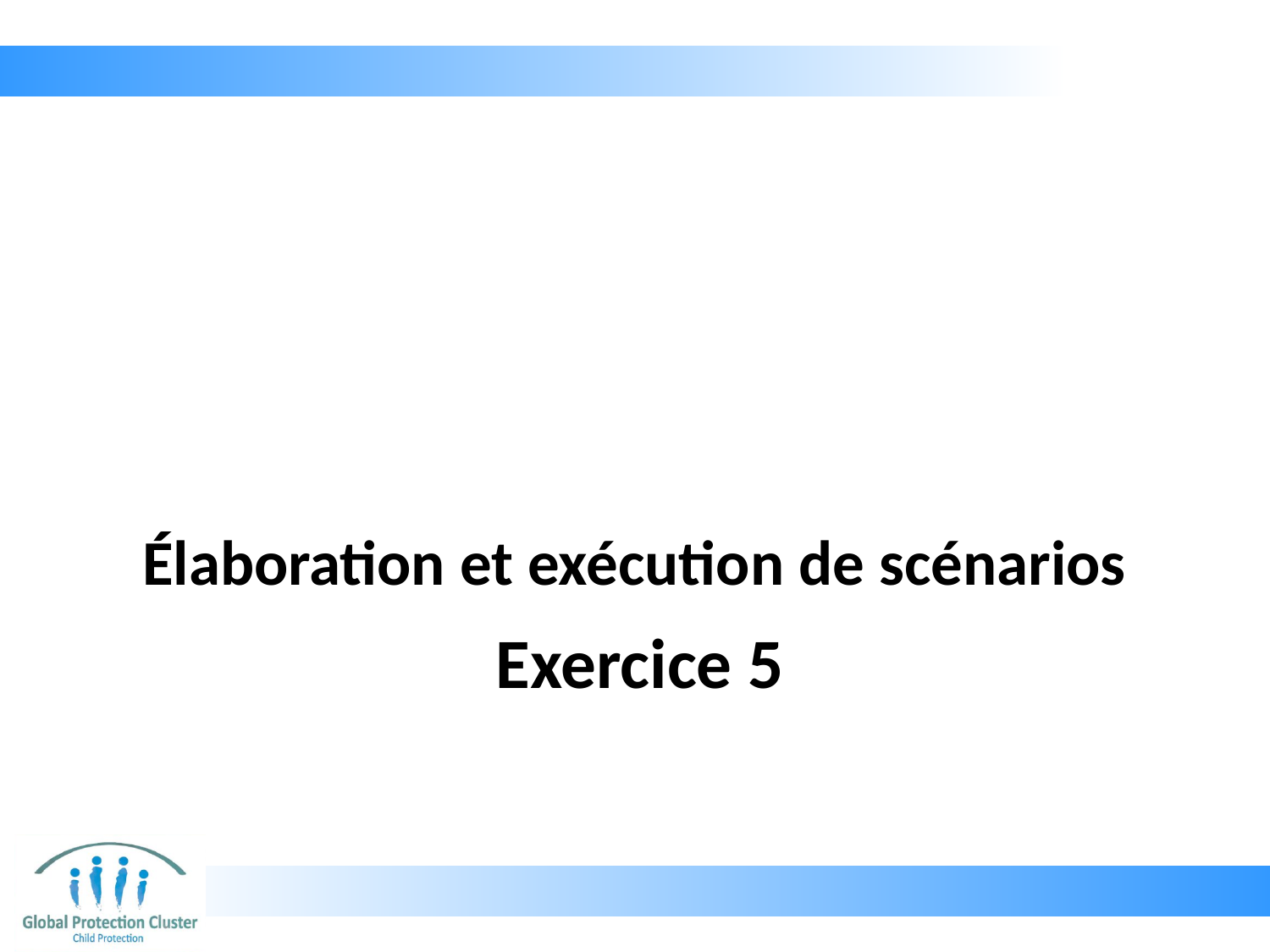

Élaboration et exécution de scénarios
# Exercice 5
Photo : UNICEF Jordanie